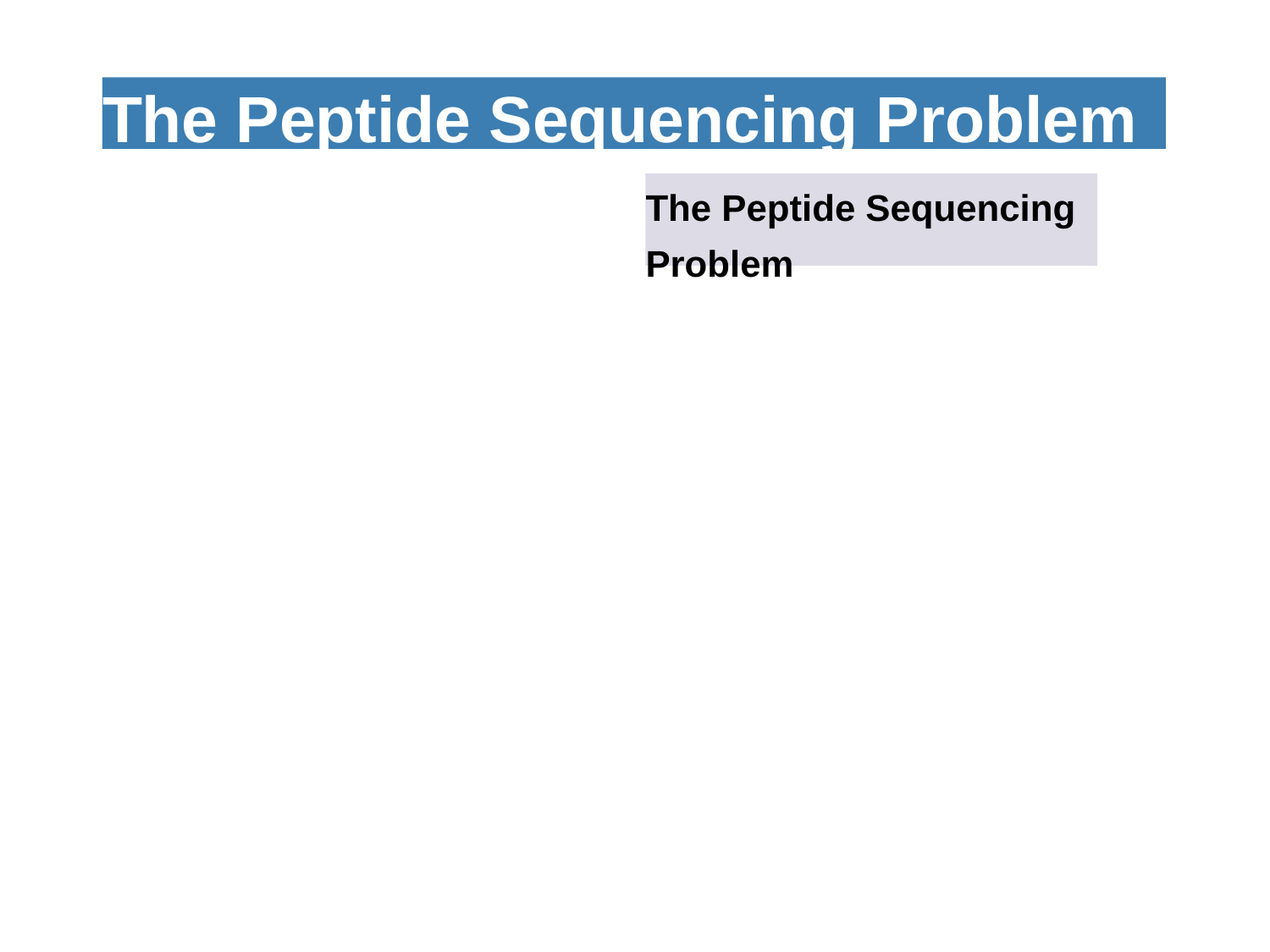

The Peptide Sequencing Problem
The Peptide Sequencing Problem